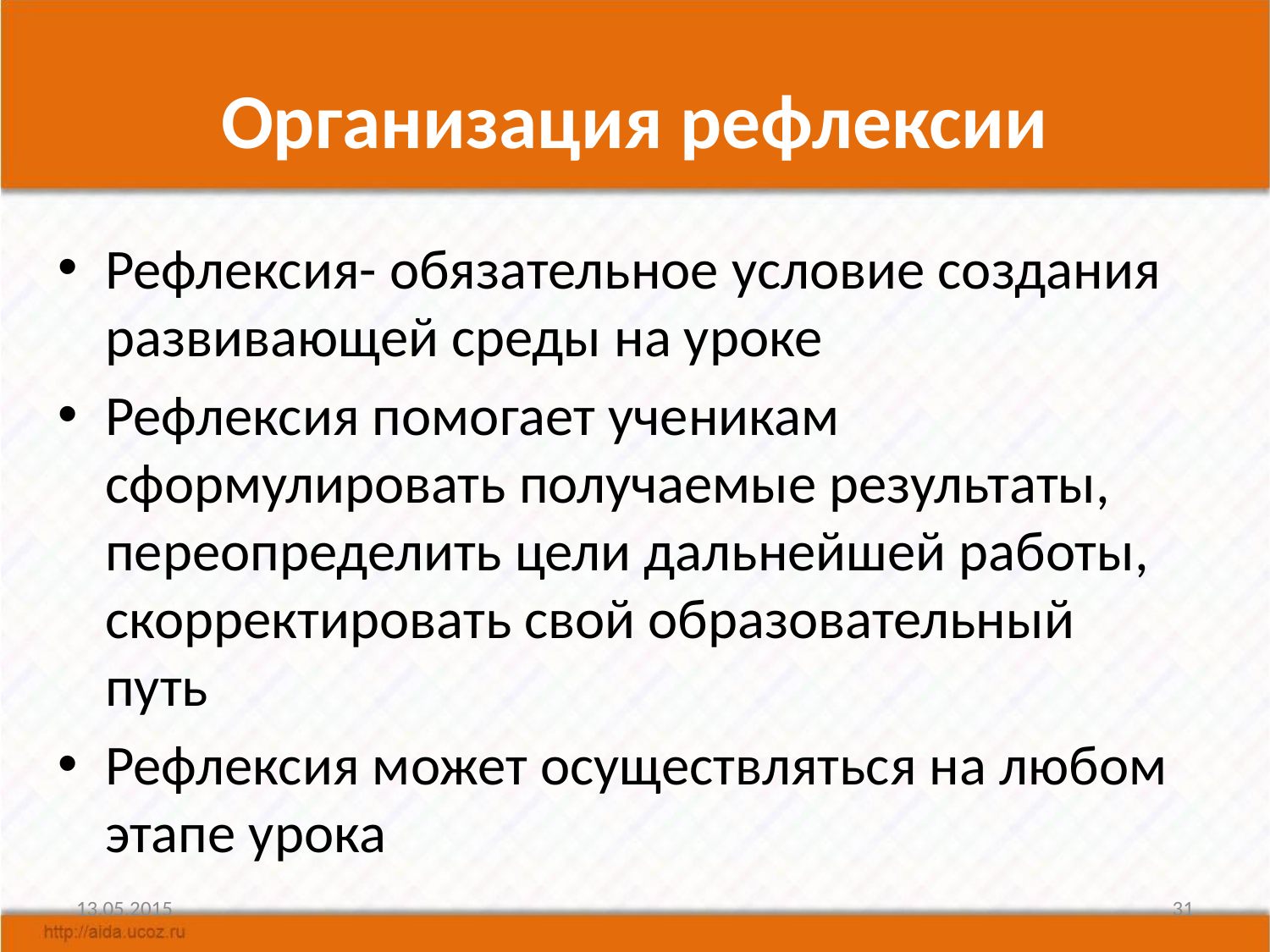

# Организация рефлексии
Рефлексия- обязательное условие создания развивающей среды на уроке
Рефлексия помогает ученикам сформулировать получаемые результаты, переопределить цели дальнейшей работы, скорректировать свой образовательный путь
Рефлексия может осуществляться на любом этапе урока
13.05.2015
31